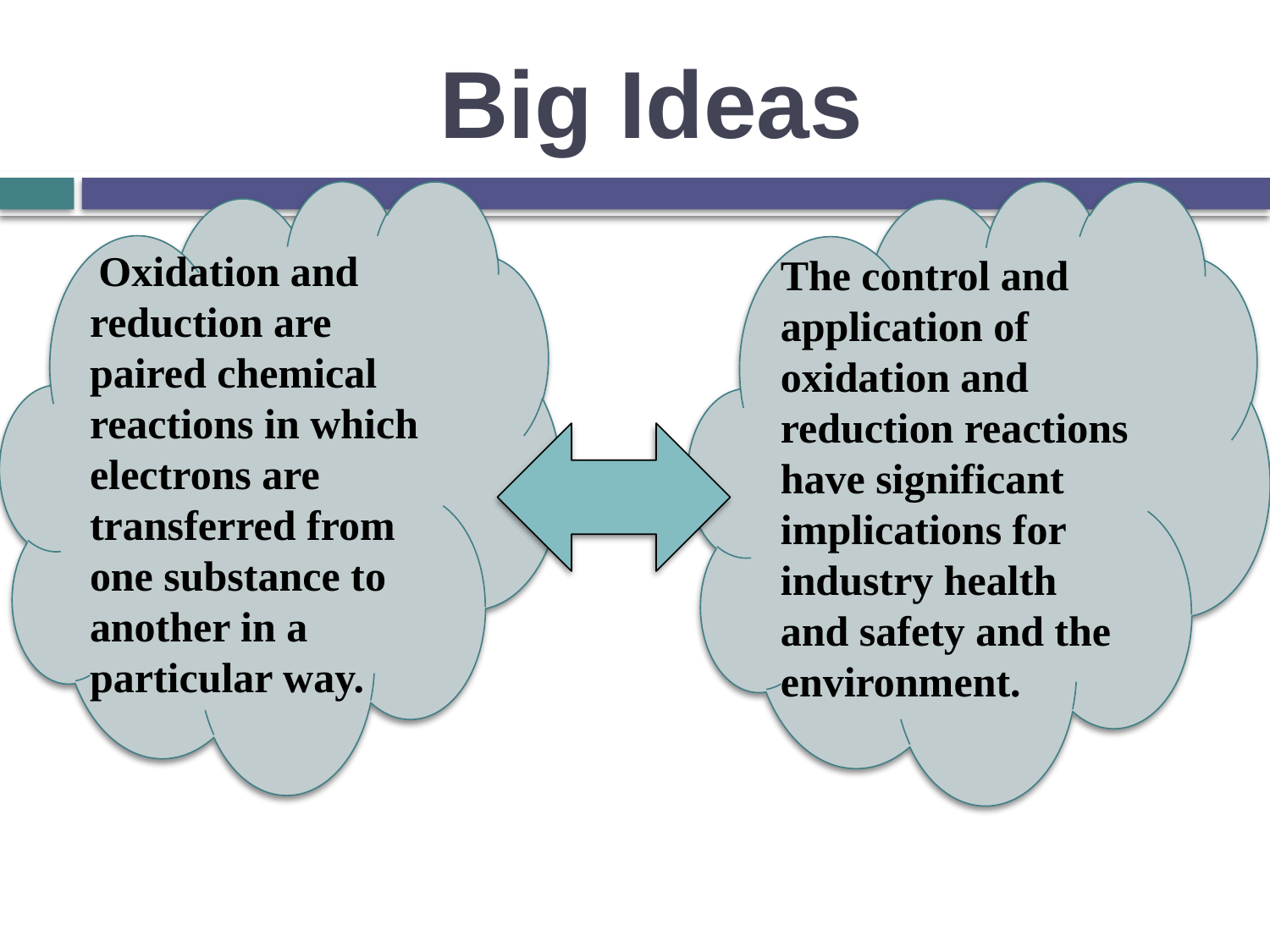

# Big Ideas
 Oxidation and reduction are paired chemical reactions in which electrons are transferred from one substance to another in a particular way.
The control and application of oxidation and reduction reactions have significant implications for industry health and safety and the environment.